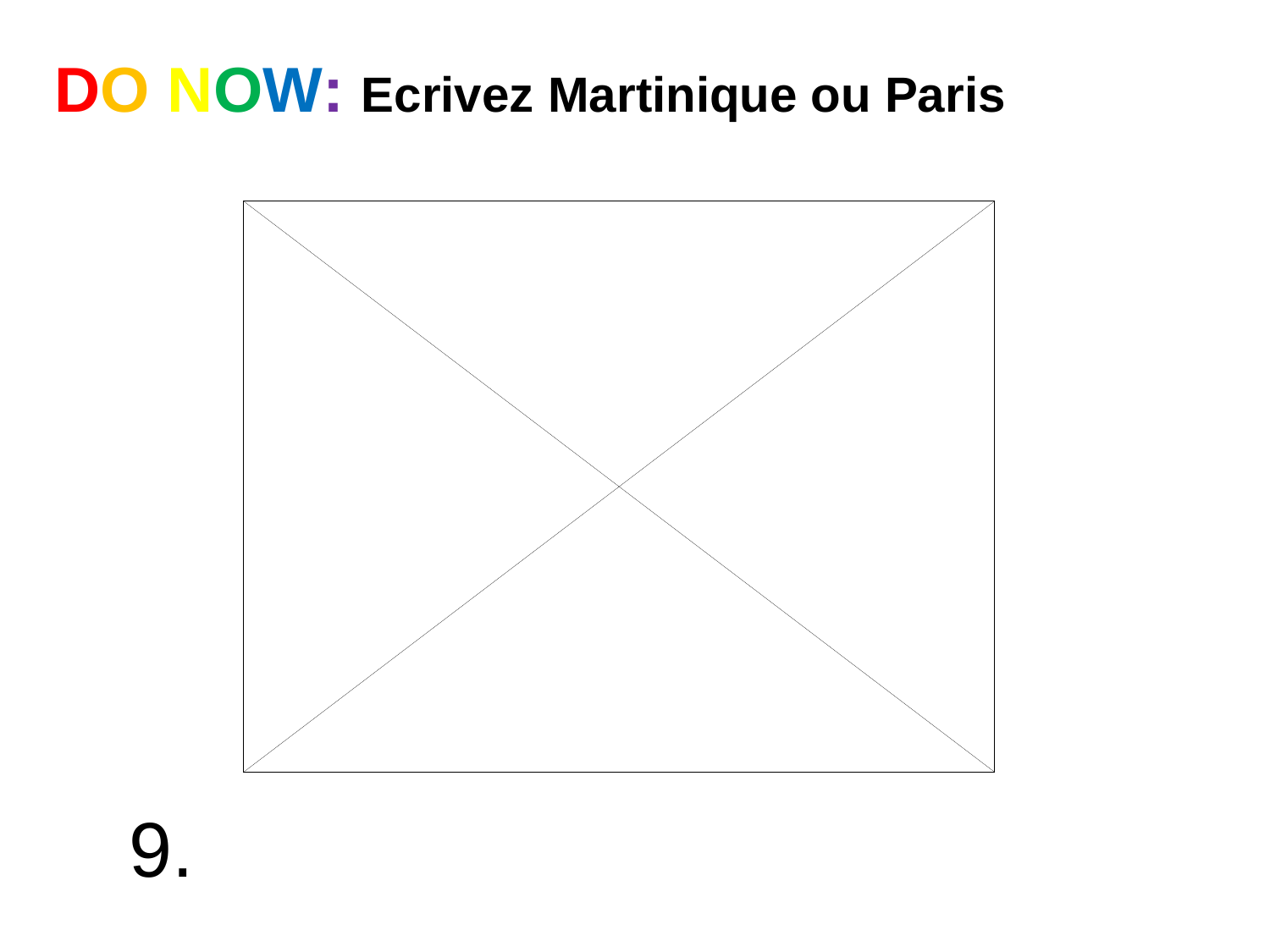

DO NOW: Ecrivez Martinique ou Paris
9.